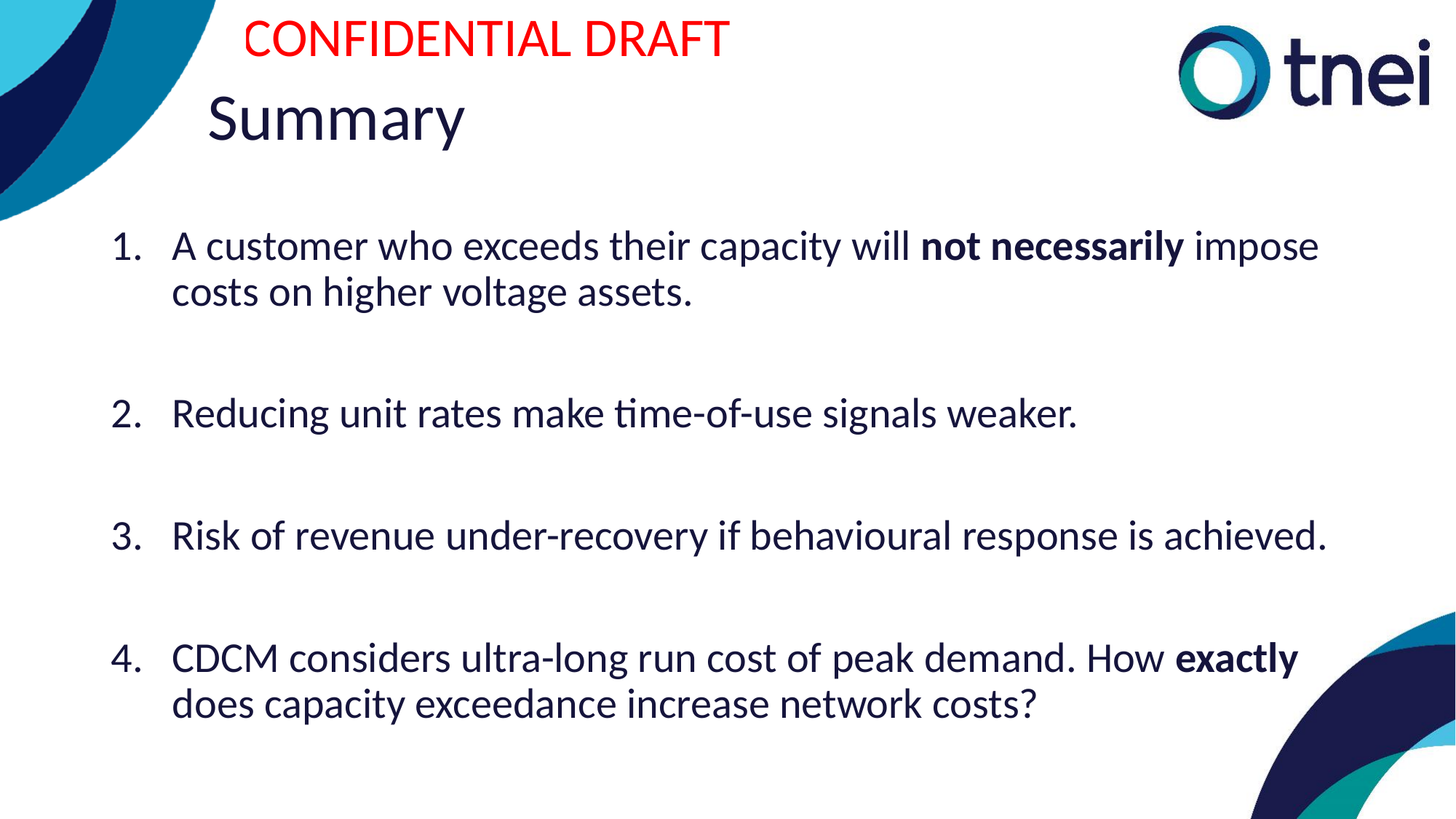

# Summary
A customer who exceeds their capacity will not necessarily impose costs on higher voltage assets.

Reducing unit rates make time-of-use signals weaker.

Risk of revenue under-recovery if behavioural response is achieved.

CDCM considers ultra-long run cost of peak demand. How exactly does capacity exceedance increase network costs?